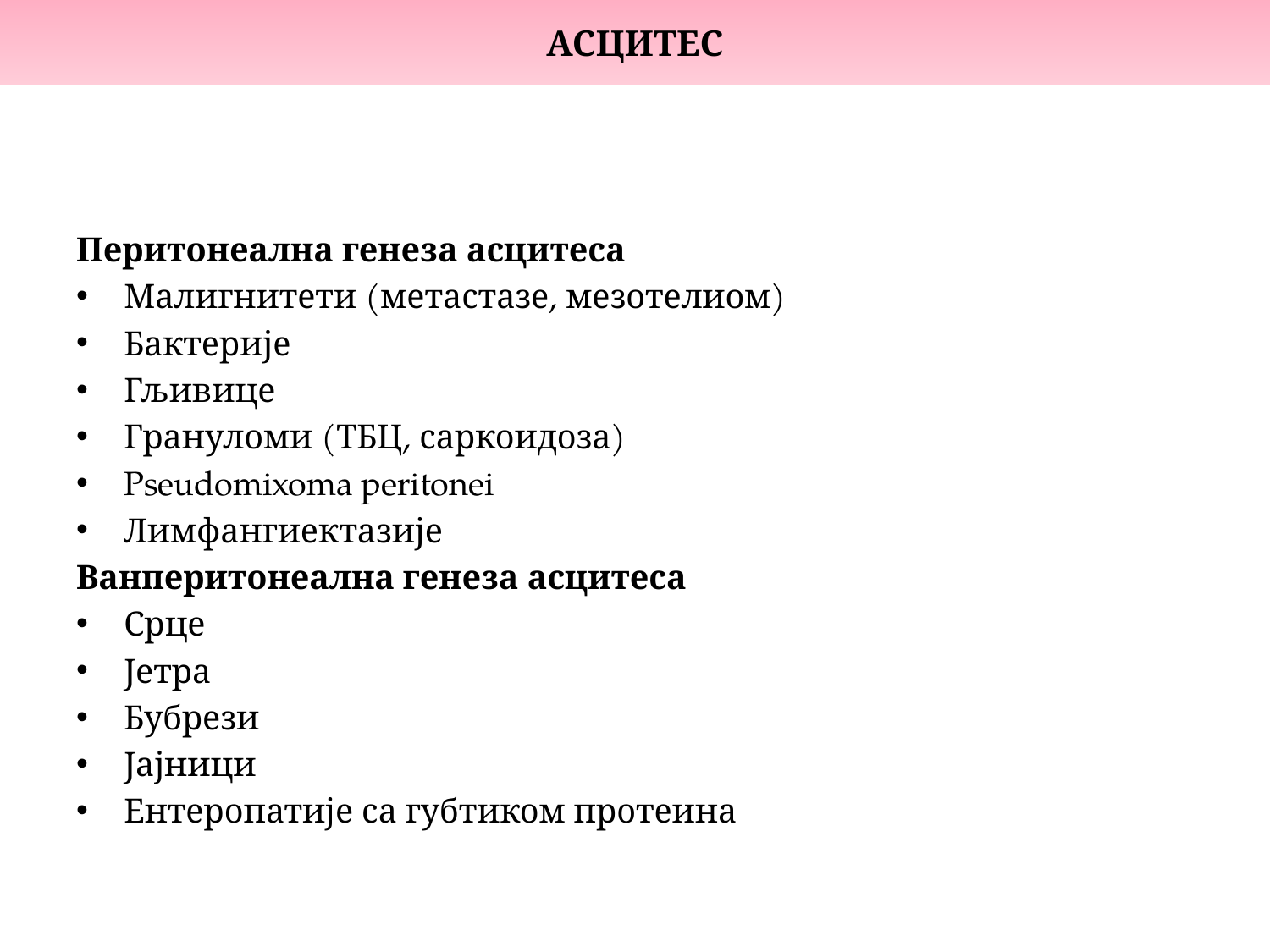

# АСЦИТЕС
Перитонеална генеза асцитеса
Малигнитети (метастазе, мезотелиом)
Бактерије
Гљивице
Грануломи (ТБЦ, саркоидоза)
Pseudomixoma peritonei
Лимфангиектазије
Ванперитонеална генеза асцитеса
Срце
Јетра
Бубрези
Јајници
Ентеропатије са губтиком протеина